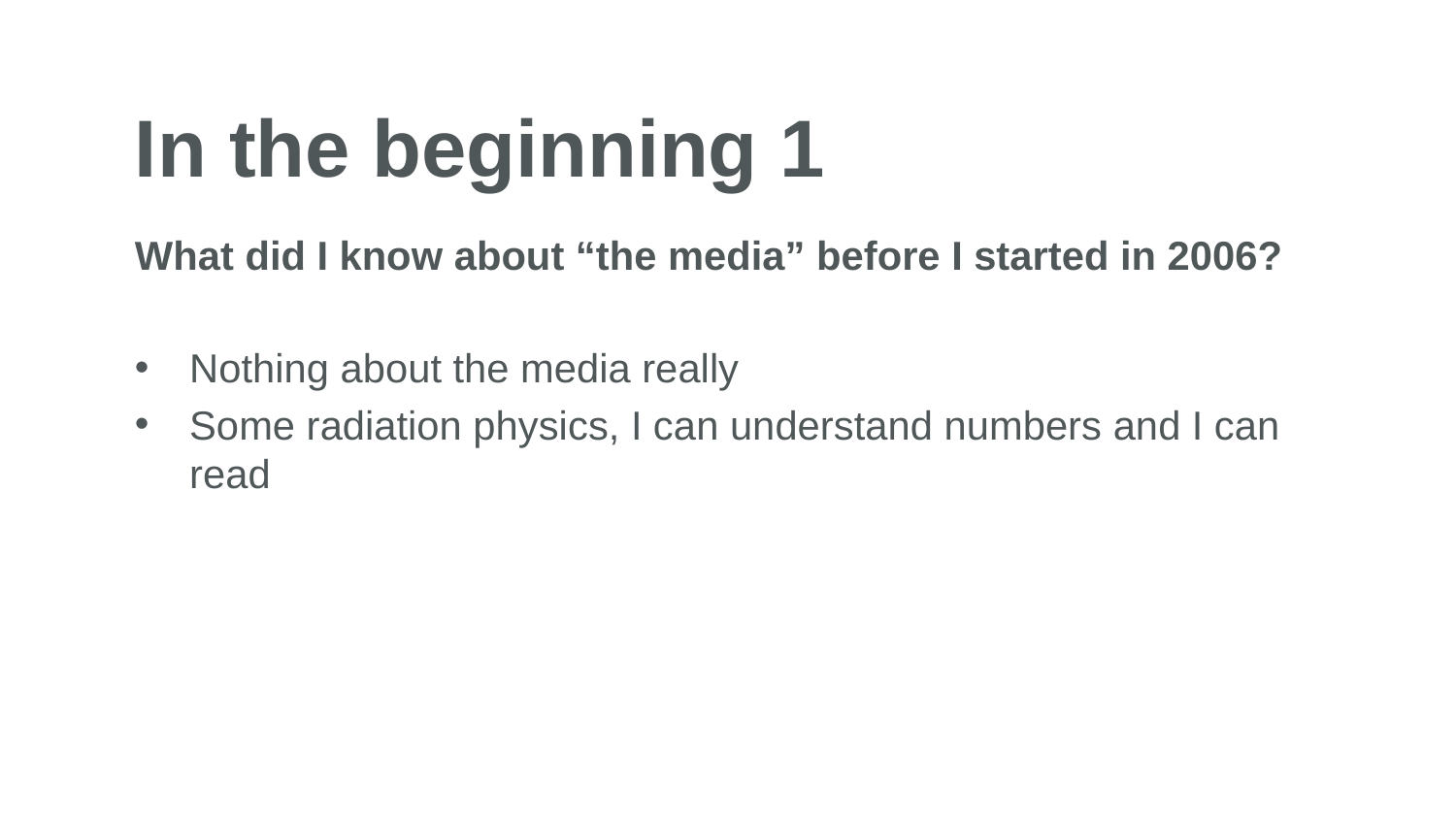

# In the beginning 1
What did I know about “the media” before I started in 2006?

Nothing about the media really
Some radiation physics, I can understand numbers and I can read